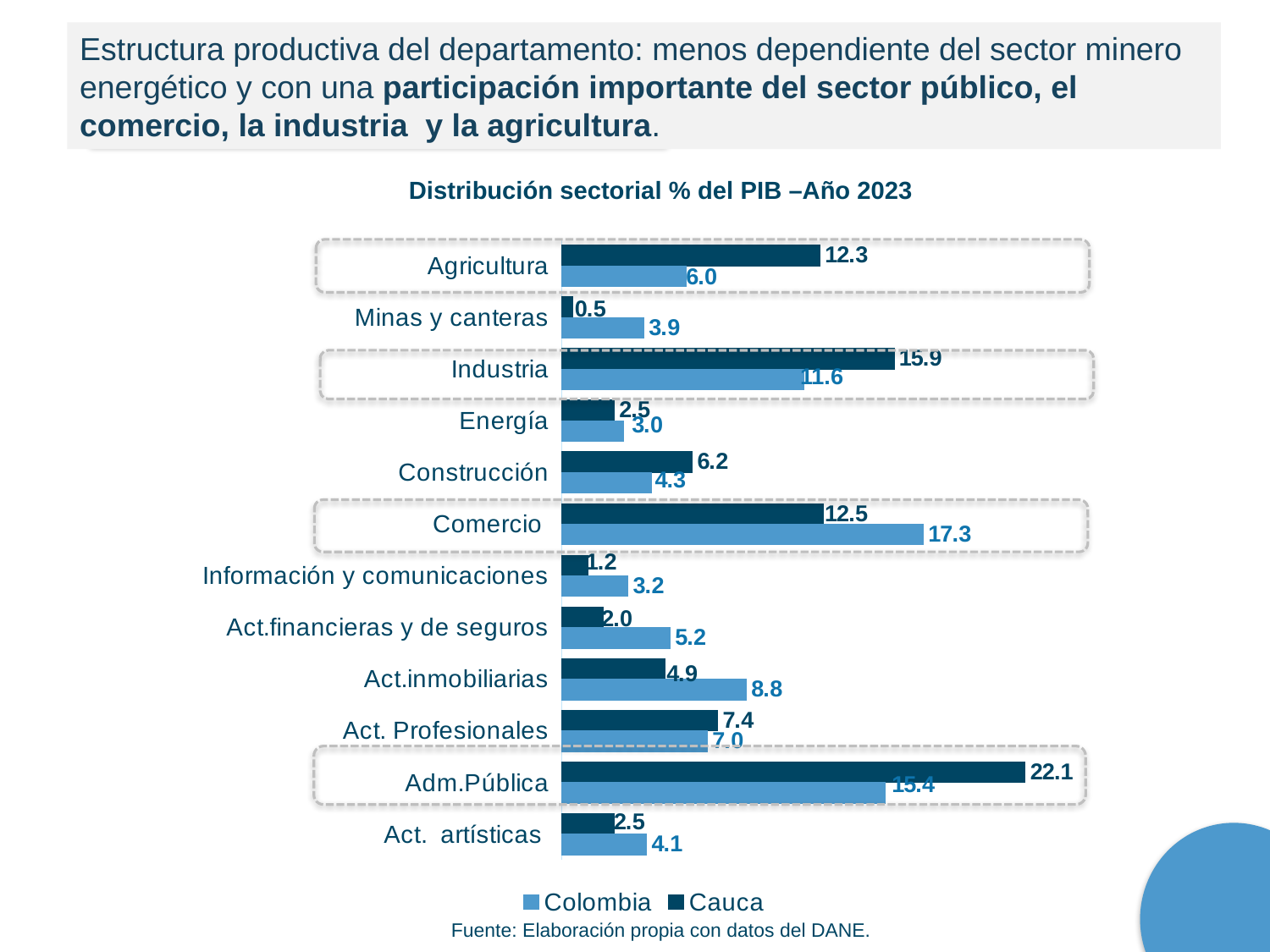

Estructura productiva del departamento: menos dependiente del sector minero energético y con una participación importante del sector público, el comercio, la industria  y la agricultura.
Distribución sectorial % del PIB –Año 2023

### Chart

| Category | Cauca | Colombia |
|---|---|---|
| Agricultura | 12.32756689777574 | 5.956466864011927 |
| Minas y canteras | 0.5440727390847789 | 3.93136646390894 |
| Industria | 15.862319416265649 | 11.55741044523361 |
| Energía | 2.5156155503621163 | 2.956073381795271 |
| Construcción | 6.235514133880506 | 4.296234872910638 |
| Comercio  | 12.47621743528881 | 17.25862293859402 |
| Información y comunicaciones | 1.2432936367836112 | 3.172381004644772 |
| Act.financieras y de seguros | 1.9936486784087282 | 5.174213650740833 |
| Act.inmobiliarias | 4.931218262559796 | 8.821220173404058 |
| Act. Profesionales | 7.44744586967084 | 6.9612420912853885 |
| Adm.Pública | 22.11771301457455 | 15.436033846930819 |
| Act.  artísticas  | 2.5065872517130017 | 4.055765831174847 |
Fuente: Elaboración propia con datos del DANE.